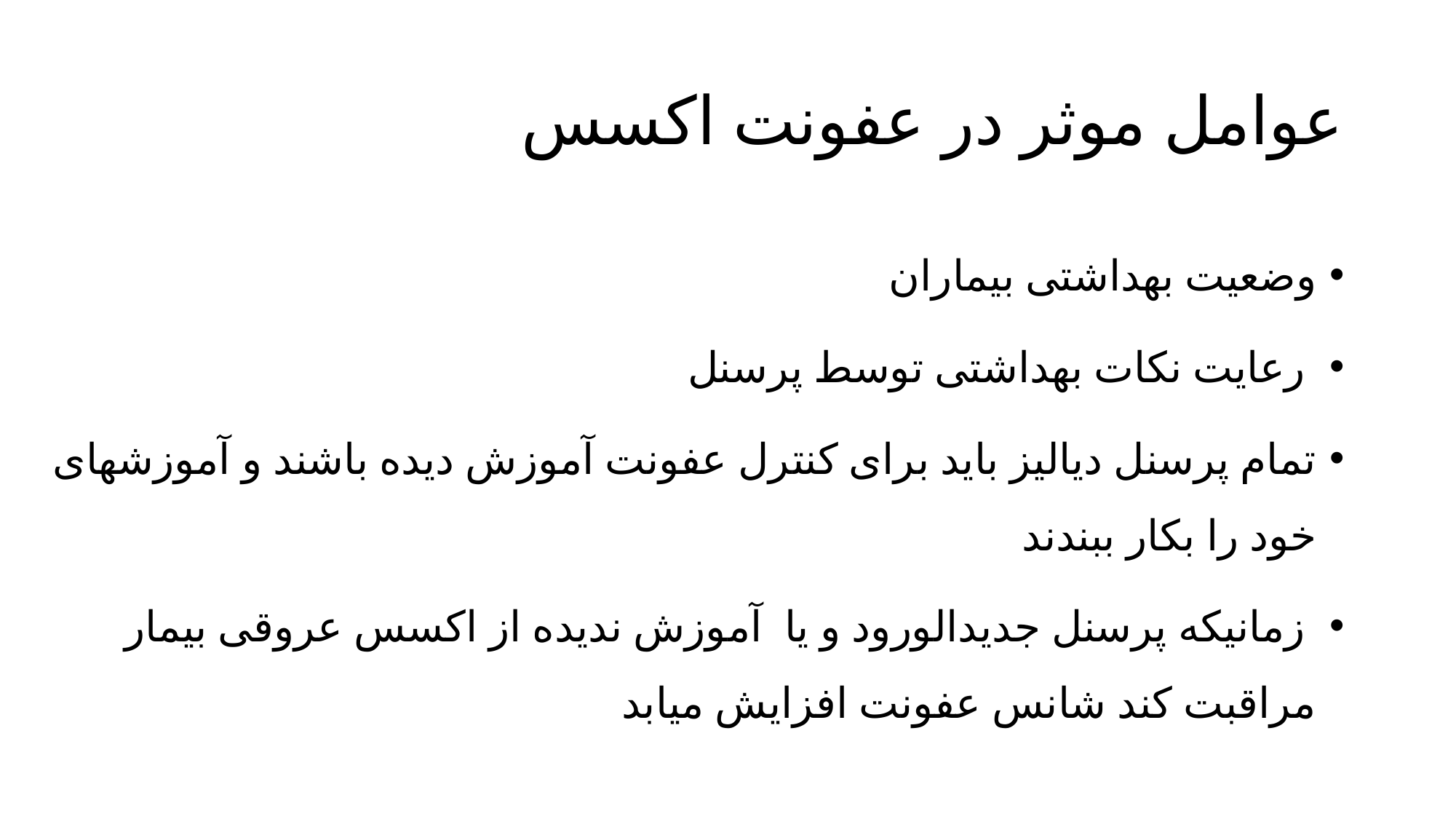

# عوامل موثر در عفونت اکسس
وضعیت بهداشتی بیماران
 رعایت نکات بهداشتی توسط پرسنل
تمام پرسنل دیالیز باید برای کنترل عفونت آموزش دیده باشند و آموزشهای خود را بکار ببندند
 زمانیکه پرسنل جدیدالورود و یا  آموزش ندیده از اکسس عروقی بیمار مراقبت کند شانس عفونت افزایش میابد